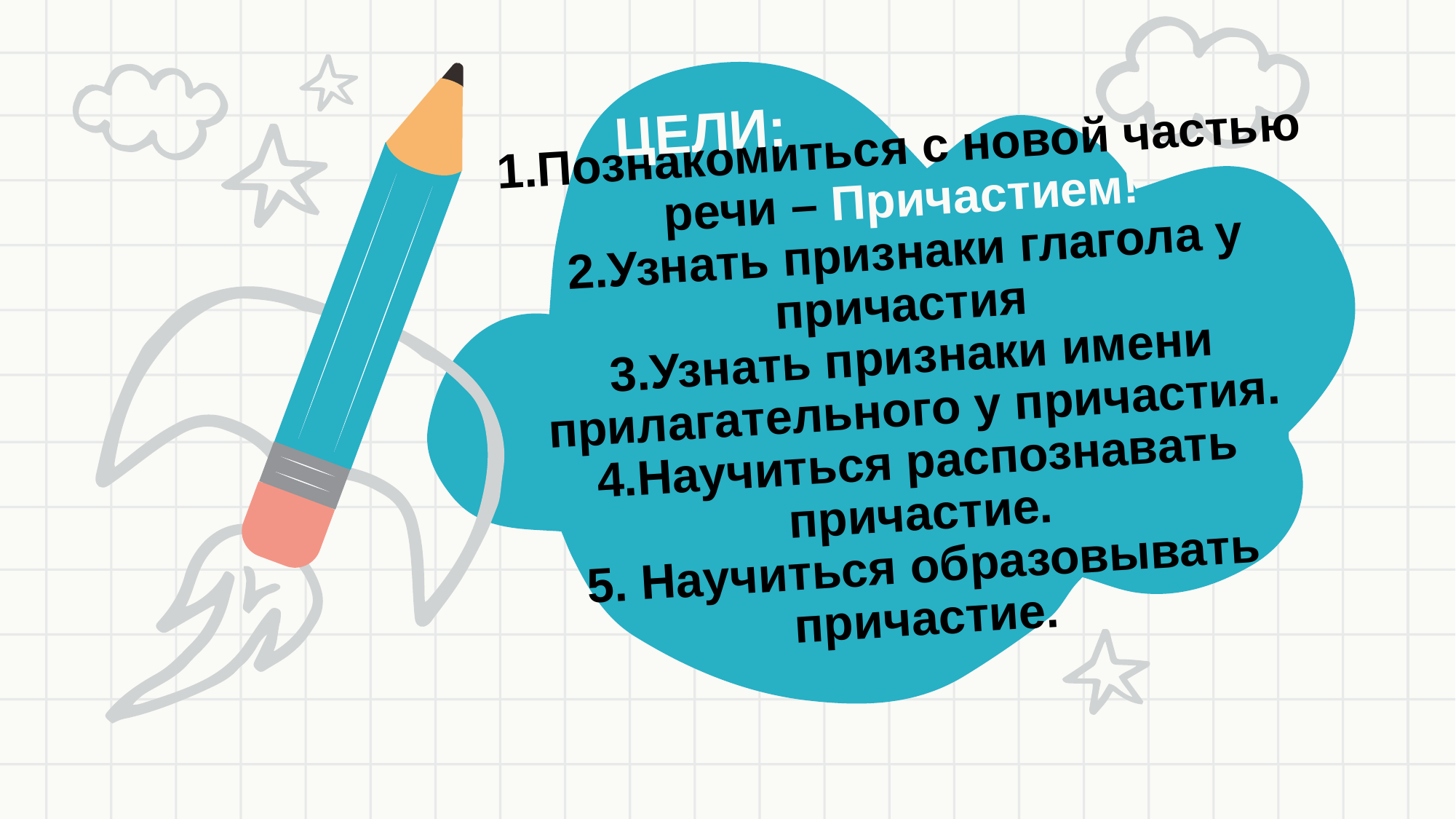

ЦЕЛИ:
# 1.Познакомиться с новой частью речи – Причастием! 2.Узнать признаки глагола у причастия 3.Узнать признаки имени прилагательного у причастия. 4.Научиться распознавать причастие. 5. Научиться образовывать причастие.